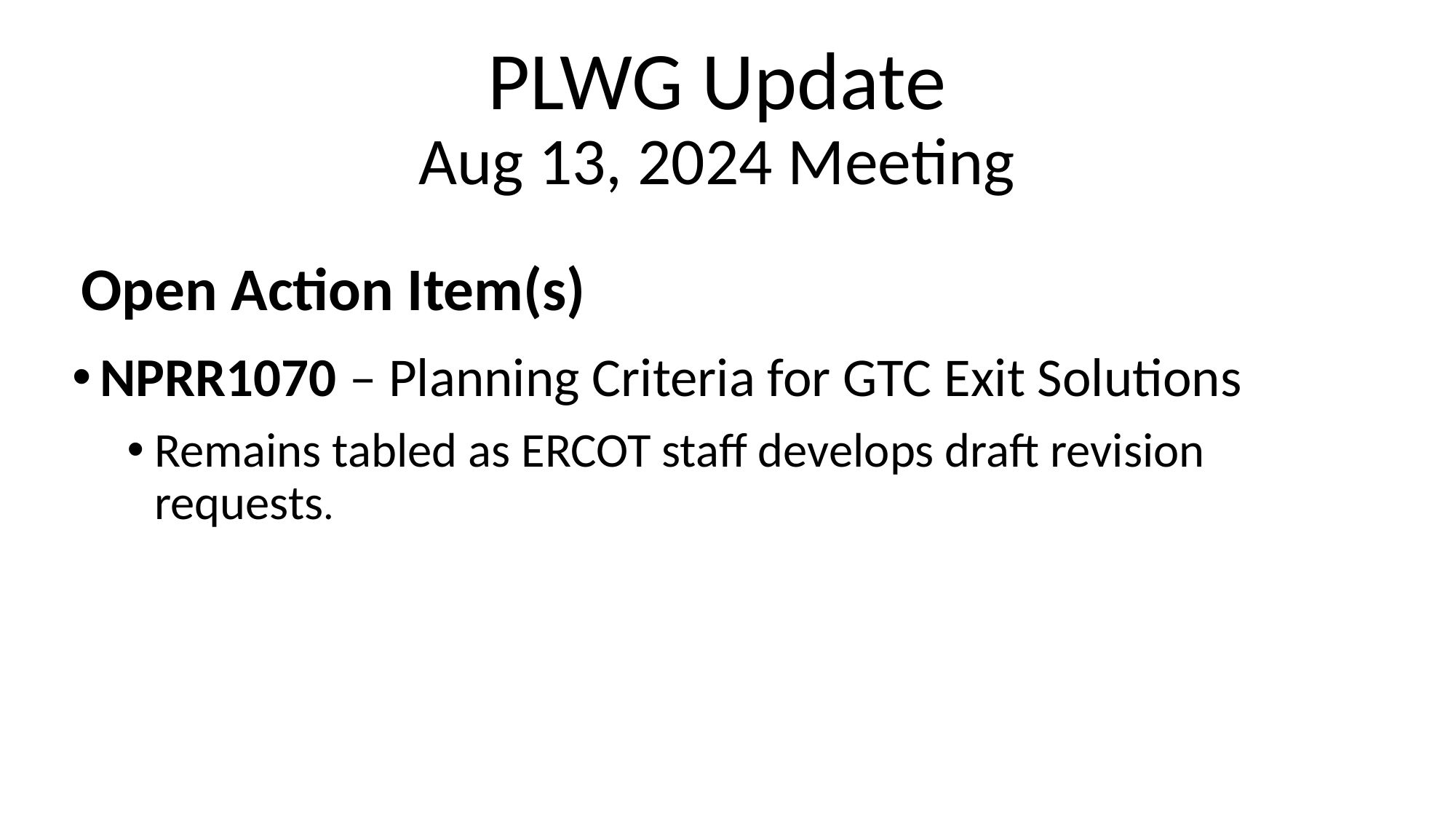

# PLWG Update Aug 13, 2024 Meeting
Open Action Item(s)
NPRR1070 – Planning Criteria for GTC Exit Solutions
Remains tabled as ERCOT staff develops draft revision requests.